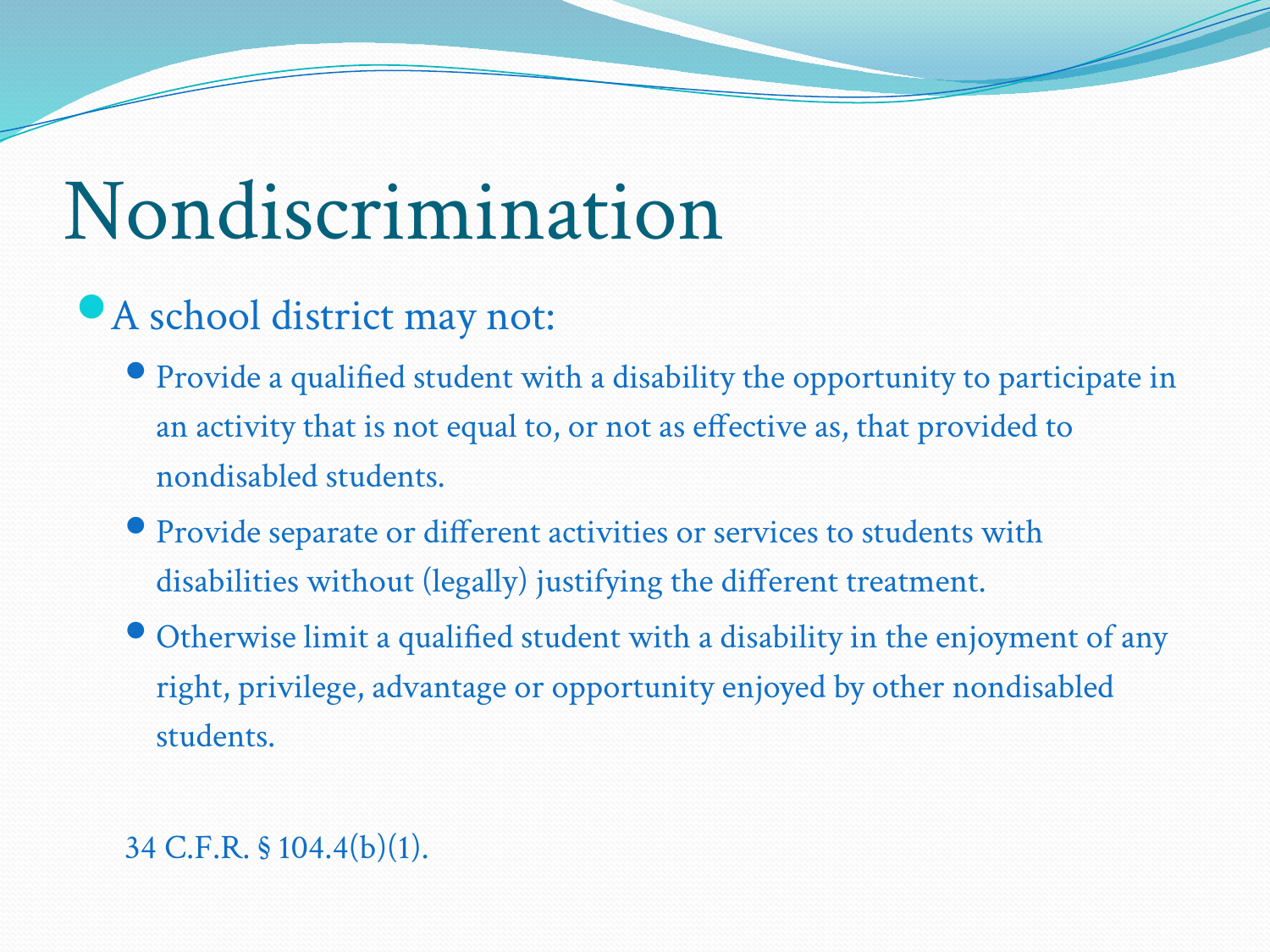

# Nondiscrimination
A school district may not:
Provide a qualified student with a disability the opportunity to participate in an activity that is not equal to, or not as effective as, that provided to nondisabled students.
Provide separate or different activities or services to students with disabilities without (legally) justifying the different treatment.
Otherwise limit a qualified student with a disability in the enjoyment of any right, privilege, advantage or opportunity enjoyed by other nondisabled students.

34 C.F.R. § 104.4(b)(1).